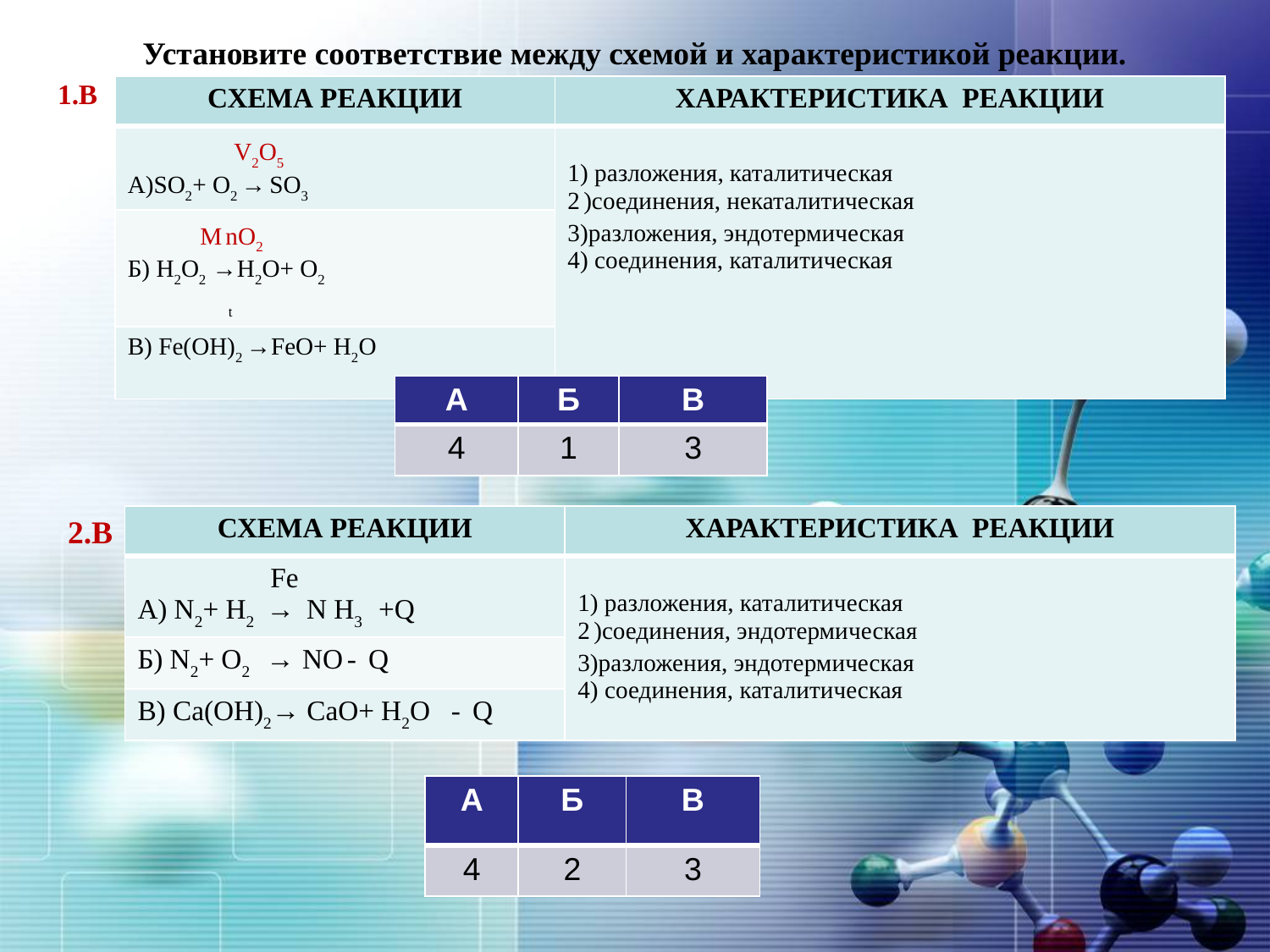

Установите соответствие между схемой и характеристикой реакции.
1.В
| СХЕМА РЕАКЦИИ | ХАРАКТЕРИСТИКА РЕАКЦИИ |
| --- | --- |
| V2О5 А)SO2+ О2 → SO3 | 1) разложения, каталитическая 2 )соединения, некаталитическая 3)разложения, эндотермическая 4) соединения, каталитическая |
| М nО2 Б) Н2О2 →Н2О+ О2 t |  |
| В) Fе(ОН)2 →FеО+ Н2О |  |

| А | Б | В |
| --- | --- | --- |
| 4 | 1 | 3 |
2.В
| СХЕМА РЕАКЦИИ | ХАРАКТЕРИСТИКА РЕАКЦИИ |
| --- | --- |
| Fе А) N2+ Н2 → N Н3 +Q | 1) разложения, каталитическая 2 )соединения, эндотермическая 3)разложения, эндотермическая 4) соединения, каталитическая |
| Б) N2+ О2 → NО - Q |  |
| В) Cа(ОН)2→ CаО+ Н2О - Q |  |
| А | Б | В |
| --- | --- | --- |
| 4 | 2 | 3 |